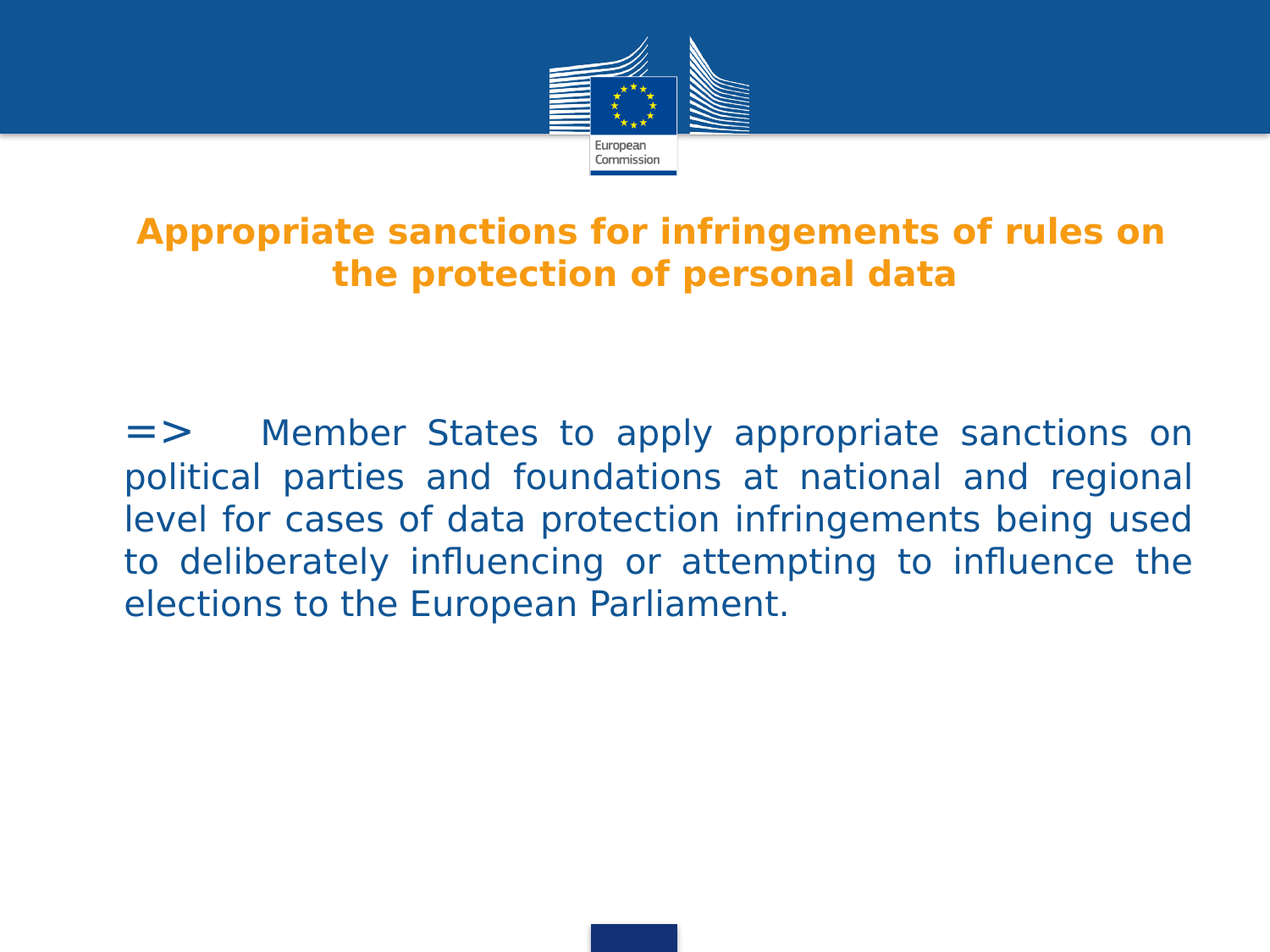

# Appropriate sanctions for infringements of rules on the protection of personal data

=> 	Member States to apply appropriate sanctions on political parties and foundations at national and regional level for cases of data protection infringements being used to deliberately influencing or attempting to influence the elections to the European Parliament.